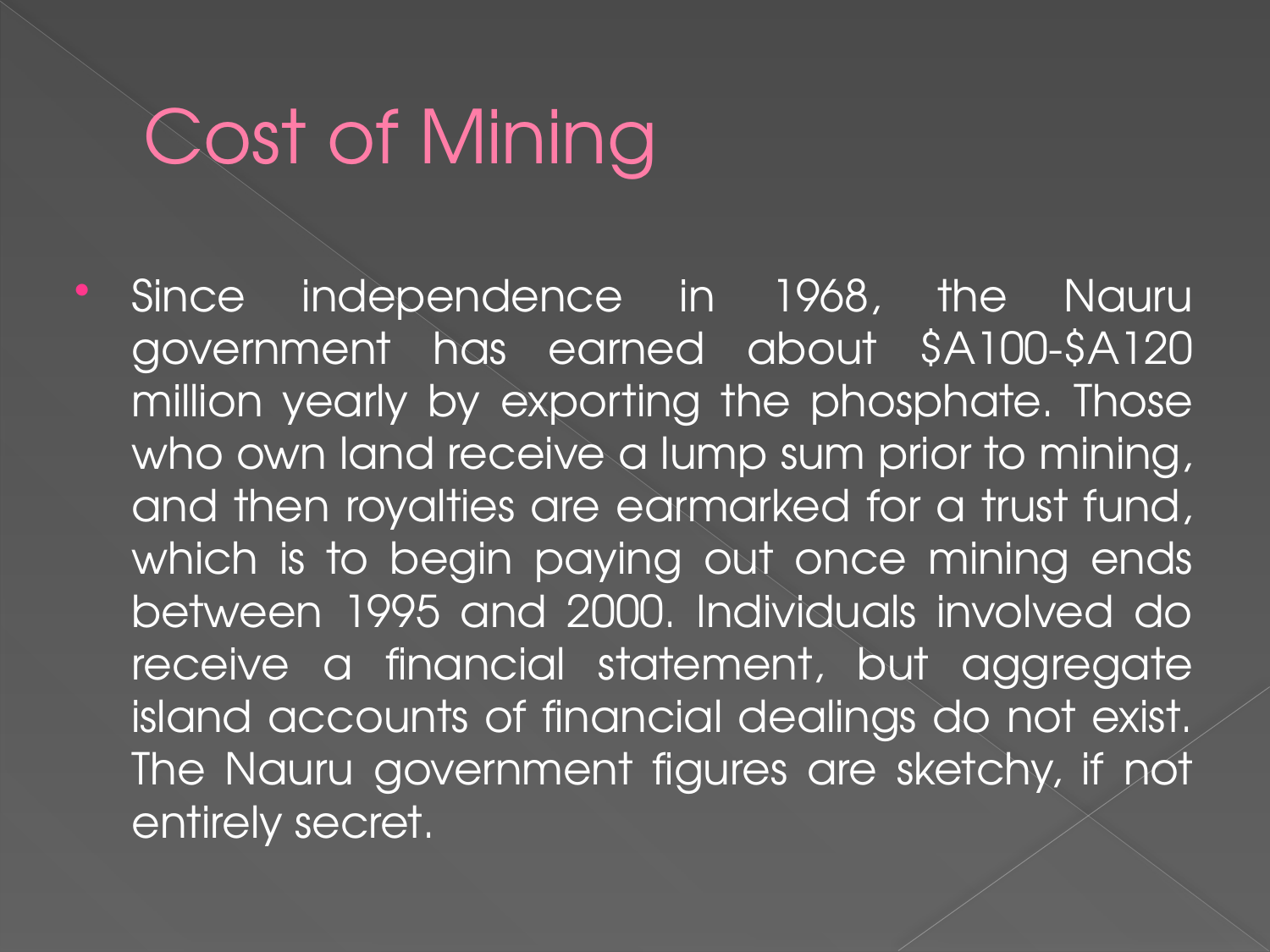

# Cost of Mining
Since independence in 1968, the Nauru government has earned about $A100-$A120 million yearly by exporting the phosphate. Those who own land receive a lump sum prior to mining, and then royalties are earmarked for a trust fund, which is to begin paying out once mining ends between 1995 and 2000. Individuals involved do receive a financial statement, but aggregate island accounts of financial dealings do not exist. The Nauru government figures are sketchy, if not entirely secret.